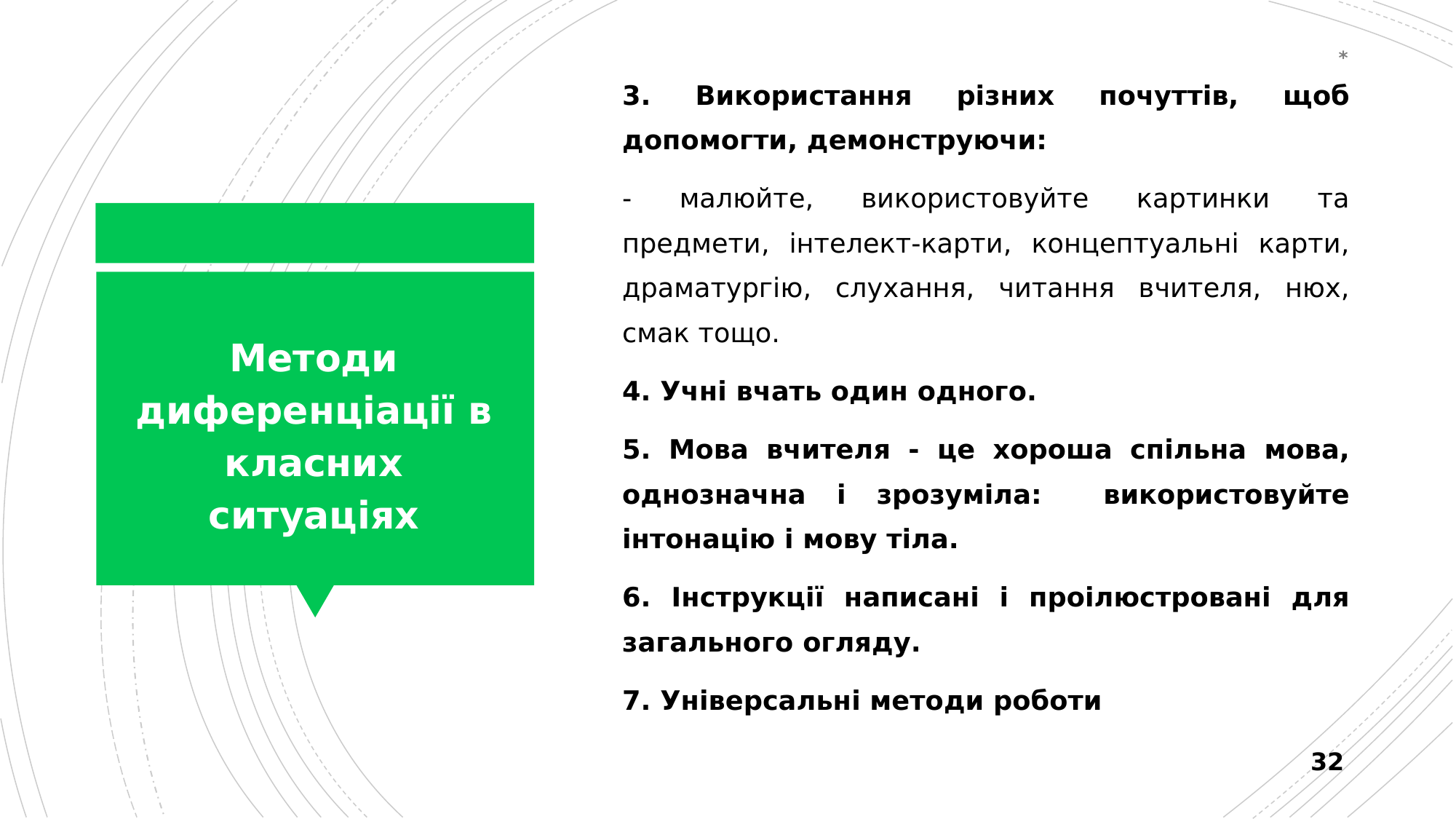

*
3. Використання різних почуттів, щоб допомогти, демонструючи:
- малюйте, використовуйте картинки та предмети, інтелект-карти, концептуальні карти, драматургію, слухання, читання вчителя, нюх, смак тощо.
4. Учні вчать один одного.
5. Мова вчителя - це хороша спільна мова, однозначна і зрозуміла:  використовуйте інтонацію і мову тіла.
6. Інструкції написані і проілюстровані для загального огляду.
7. Універсальні методи роботи

Методи диференціації в класних ситуаціях
32